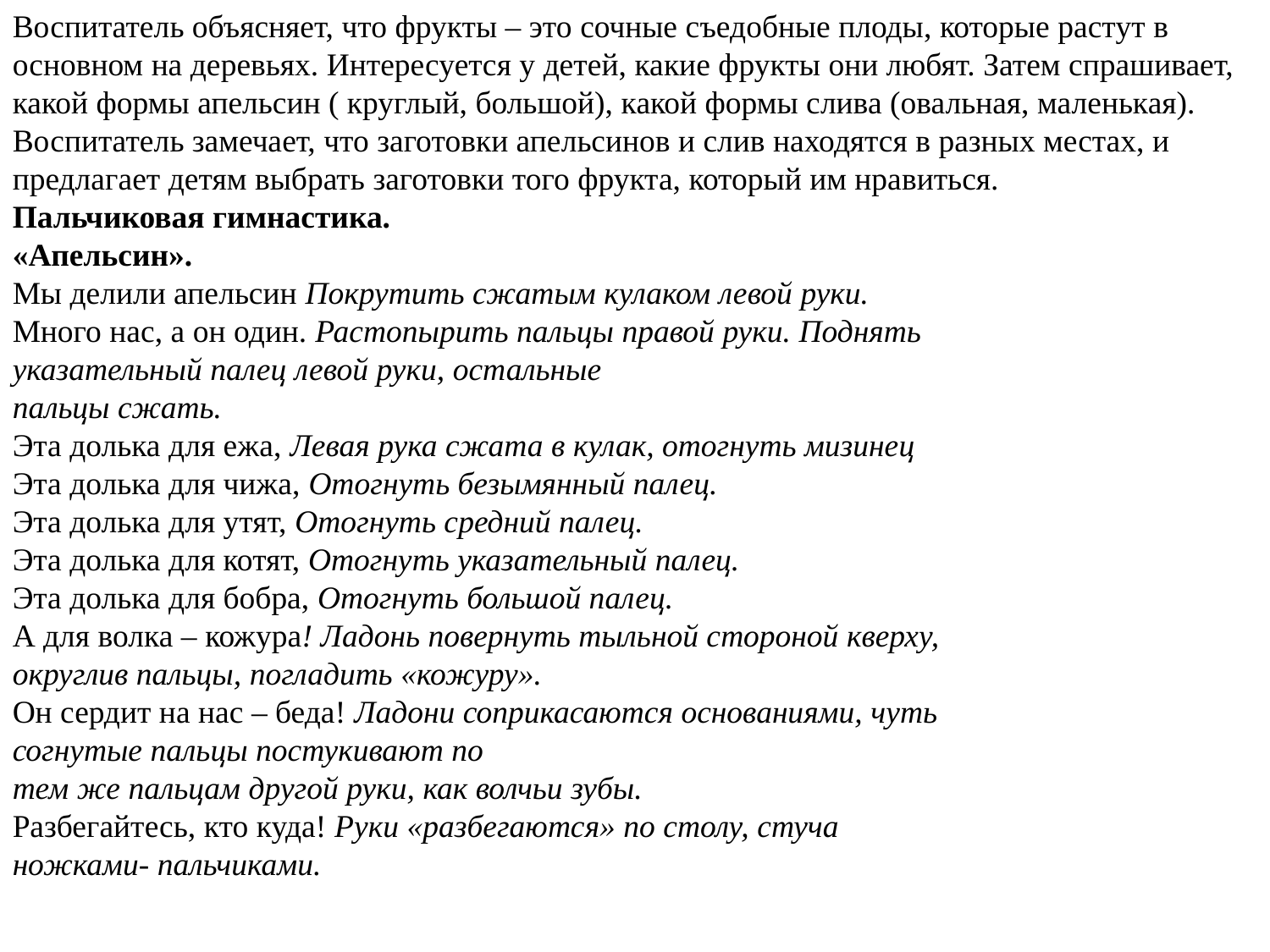

Воспитатель объясняет, что фрукты – это сочные съедобные плоды, которые растут в основном на деревьях. Интересуется у детей, какие фрукты они любят. Затем спрашивает, какой формы апельсин ( круглый, большой), какой формы слива (овальная, маленькая). Воспитатель замечает, что заготовки апельсинов и слив находятся в разных местах, и предлагает детям выбрать заготовки того фрукта, который им нравиться.
Пальчиковая гимнастика.
«Апельсин».
Мы делили апельсин Покрутить сжатым кулаком левой руки.
Много нас, а он один. Растопырить пальцы правой руки. Поднять
указательный палец левой руки, остальные
пальцы сжать.
Эта долька для ежа, Левая рука сжата в кулак, отогнуть мизинец
Эта долька для чижа, Отогнуть безымянный палец.
Эта долька для утят, Отогнуть средний палец.
Эта долька для котят, Отогнуть указательный палец.
Эта долька для бобра, Отогнуть большой палец.
А для волка – кожура! Ладонь повернуть тыльной стороной кверху,
округлив пальцы, погладить «кожуру».
Он сердит на нас – беда! Ладони соприкасаются основаниями, чуть
согнутые пальцы постукивают по
тем же пальцам другой руки, как волчьи зубы.
Разбегайтесь, кто куда! Руки «разбегаются» по столу, стуча
ножками- пальчиками.
#